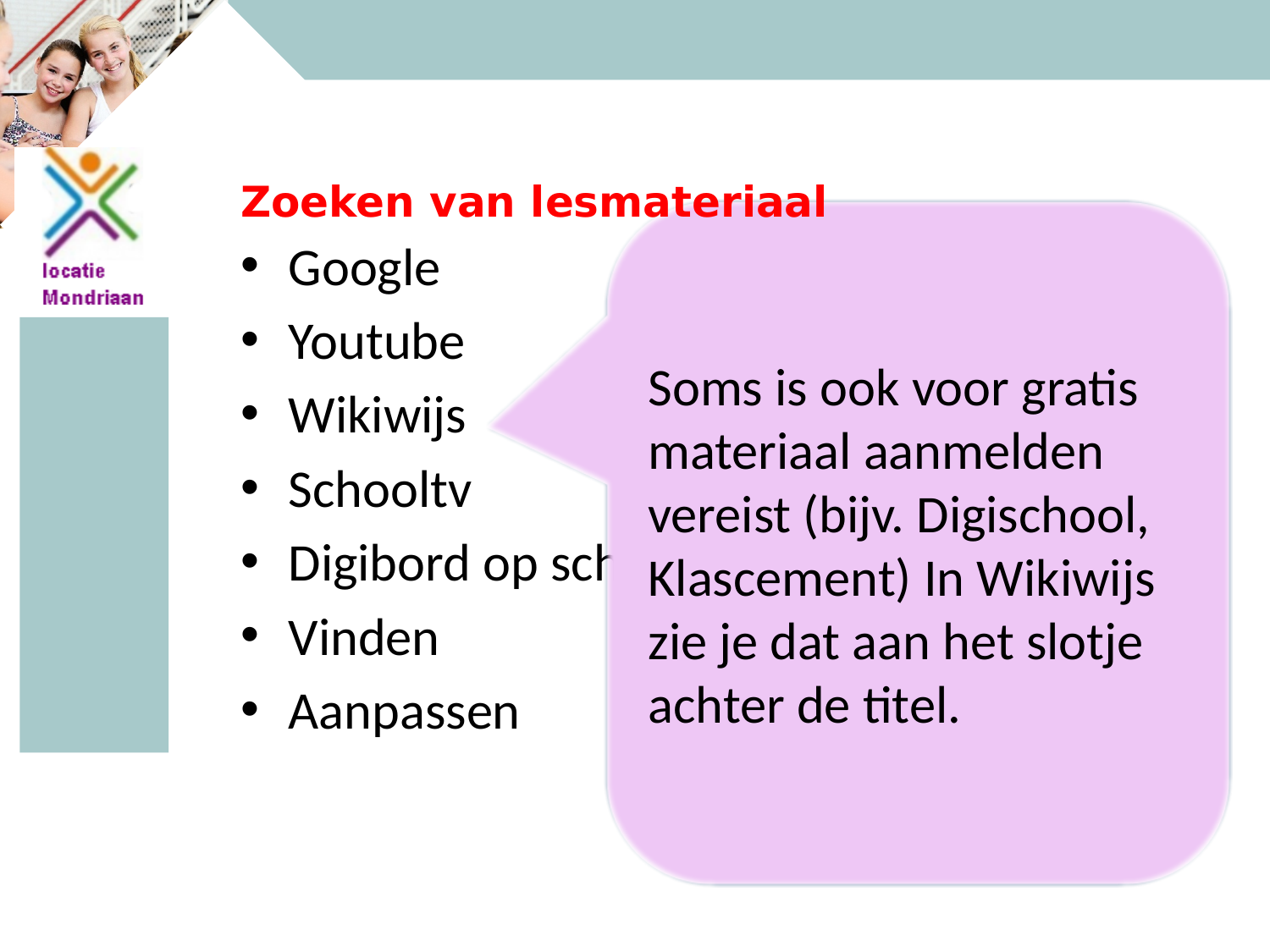

# Wat kun je ermee?
Zoeken van lesmateriaal
Soms is ook voor gratis materiaal aanmelden vereist (bijv. Digischool, Klascement) In Wikiwijs zie je dat aan het slotje achter de titel.
Google
Youtube
Wikiwijs
Schooltv
Digibord op school
Vinden
Aanpassen